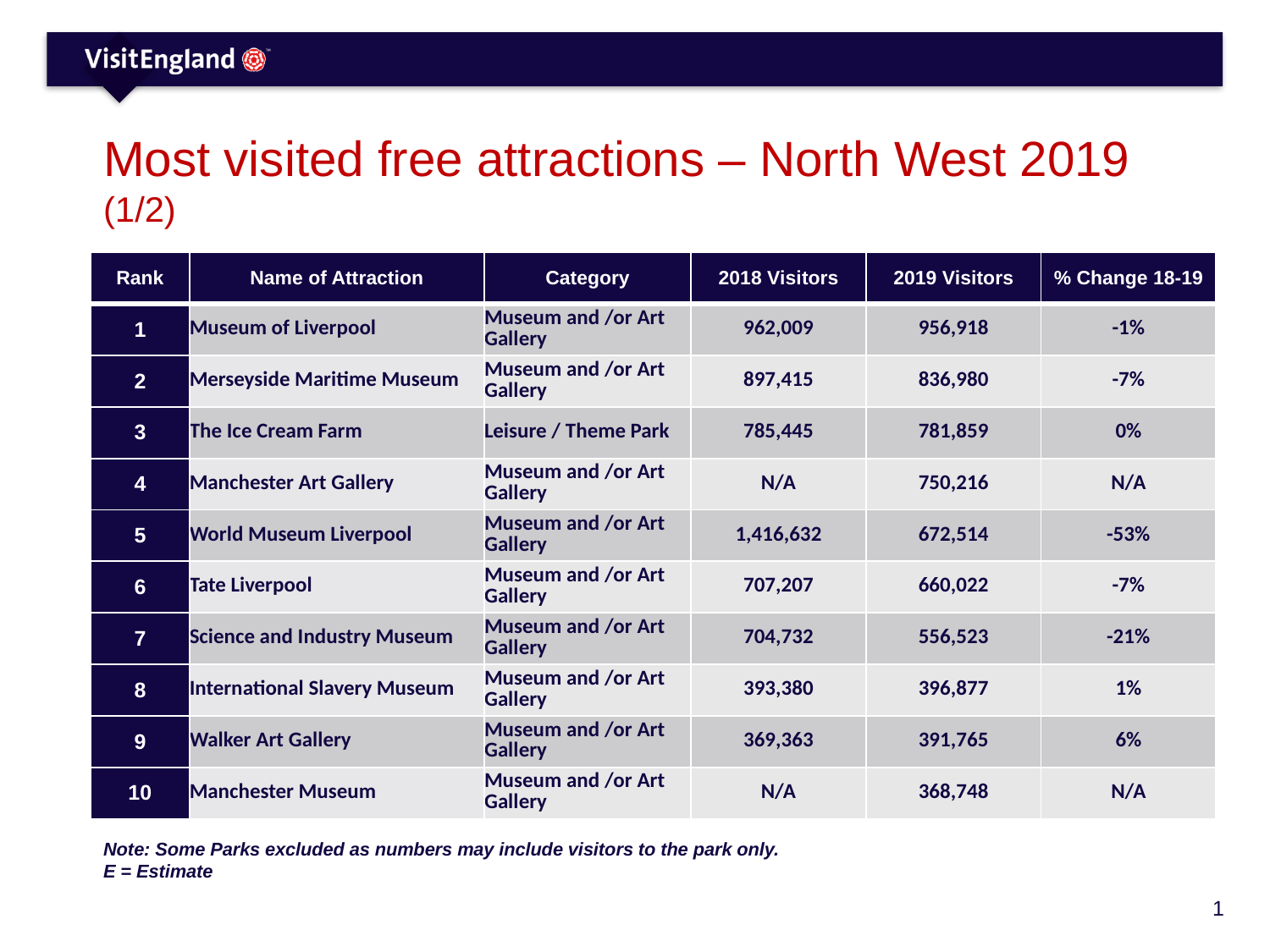

# Most visited free attractions – North West 2019 (1/2)
| Rank | Name of Attraction | Category | 2018 Visitors | 2019 Visitors | % Change 18-19 |
| --- | --- | --- | --- | --- | --- |
| 1 | Museum of Liverpool | Museum and /or Art Gallery | 962,009 | 956,918 | -1% |
| 2 | Merseyside Maritime Museum | Museum and /or Art Gallery | 897,415 | 836,980 | -7% |
| 3 | The Ice Cream Farm | Leisure / Theme Park | 785,445 | 781,859 | 0% |
| 4 | Manchester Art Gallery | Museum and /or Art Gallery | N/A | 750,216 | N/A |
| 5 | World Museum Liverpool | Museum and /or Art Gallery | 1,416,632 | 672,514 | -53% |
| 6 | Tate Liverpool | Museum and /or Art Gallery | 707,207 | 660,022 | -7% |
| 7 | Science and Industry Museum | Museum and /or Art Gallery | 704,732 | 556,523 | -21% |
| 8 | International Slavery Museum | Museum and /or Art Gallery | 393,380 | 396,877 | 1% |
| 9 | Walker Art Gallery | Museum and /or Art Gallery | 369,363 | 391,765 | 6% |
| 10 | Manchester Museum | Museum and /or Art Gallery | N/A | 368,748 | N/A |
Note: Some Parks excluded as numbers may include visitors to the park only.
E = Estimate